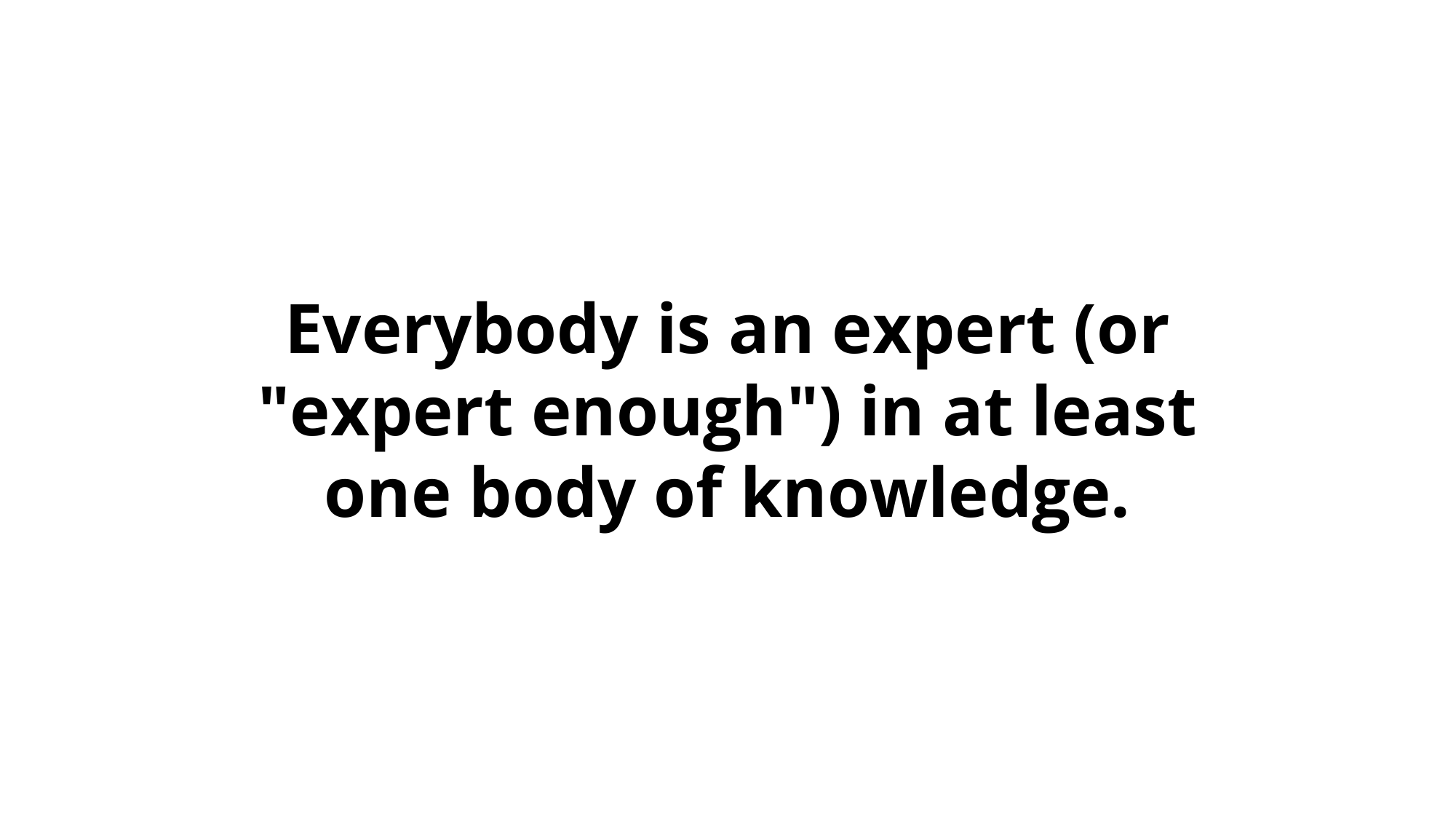

Everybody is an expert (or "expert enough") in at least one body of knowledge.